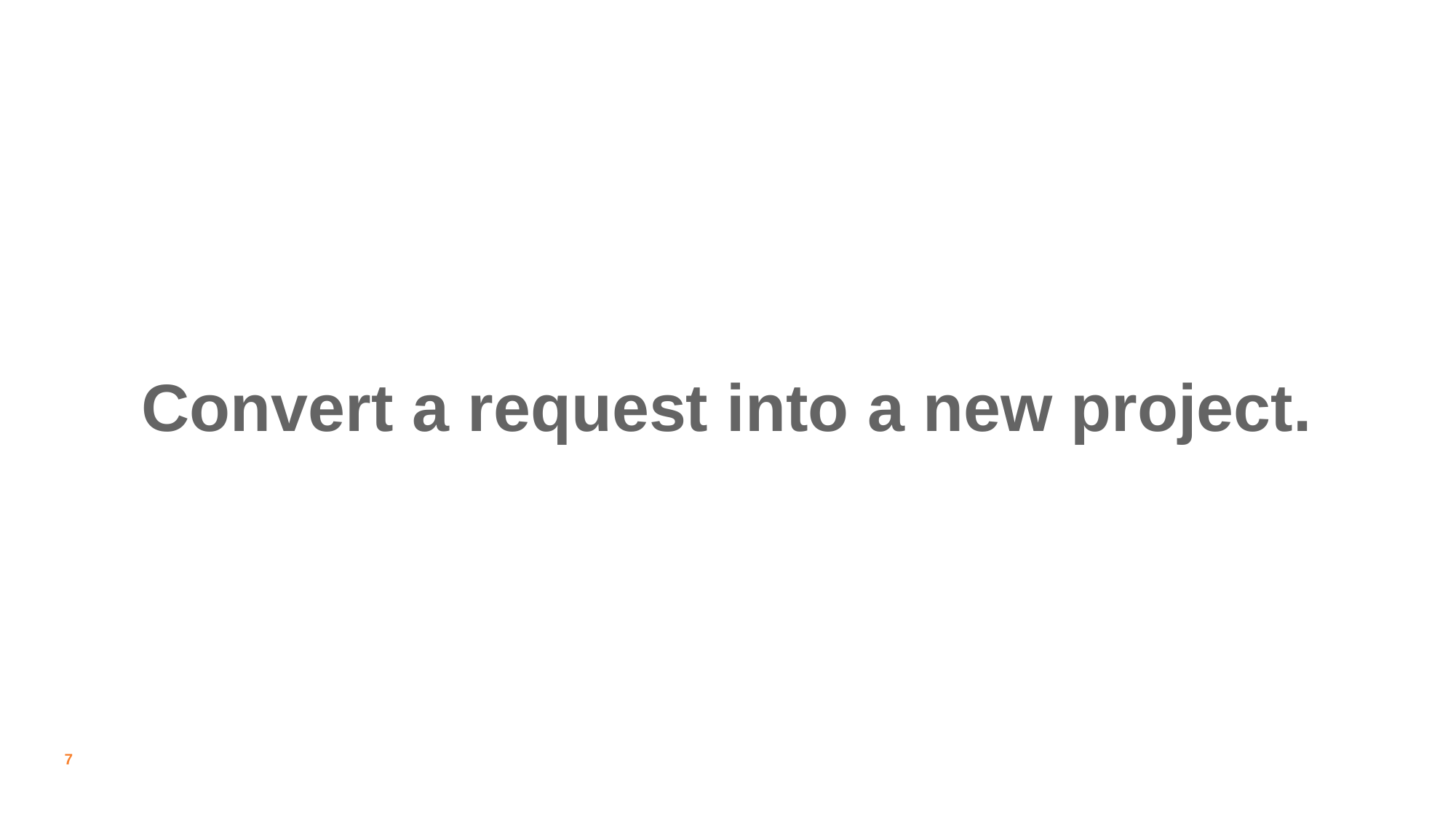

# Convert a request into a new project.